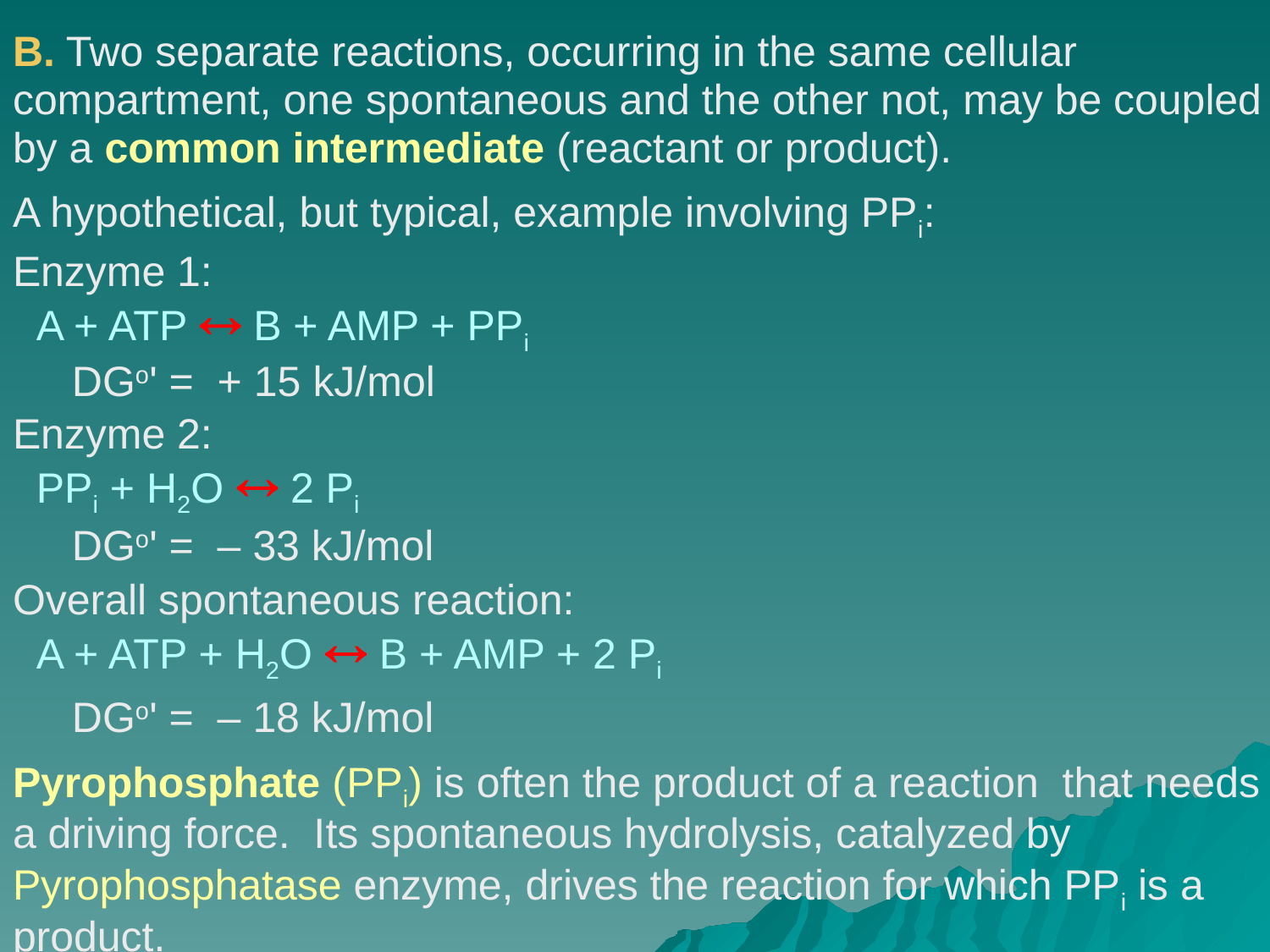

B. Two separate reactions, occurring in the same cellular compartment, one spontaneous and the other not, may be coupled by a common intermediate (reactant or product).
A hypothetical, but typical, example involving PPi:
Enzyme 1:
  A + ATP ↔ B + AMP + PPi
     DGo' =  + 15 kJ/mol
Enzyme 2:
  PPi + H2O ↔ 2 Pi
     DGo' =  – 33 kJ/mol
Overall spontaneous reaction:
  A + ATP + H2O ↔ B + AMP + 2 Pi
     DGo' =  – 18 kJ/mol
Pyrophosphate (PPi) is often the product of a reaction  that needs a driving force.  Its spontaneous hydrolysis, catalyzed by Pyrophosphatase enzyme, drives the reaction for which PPi is a product.